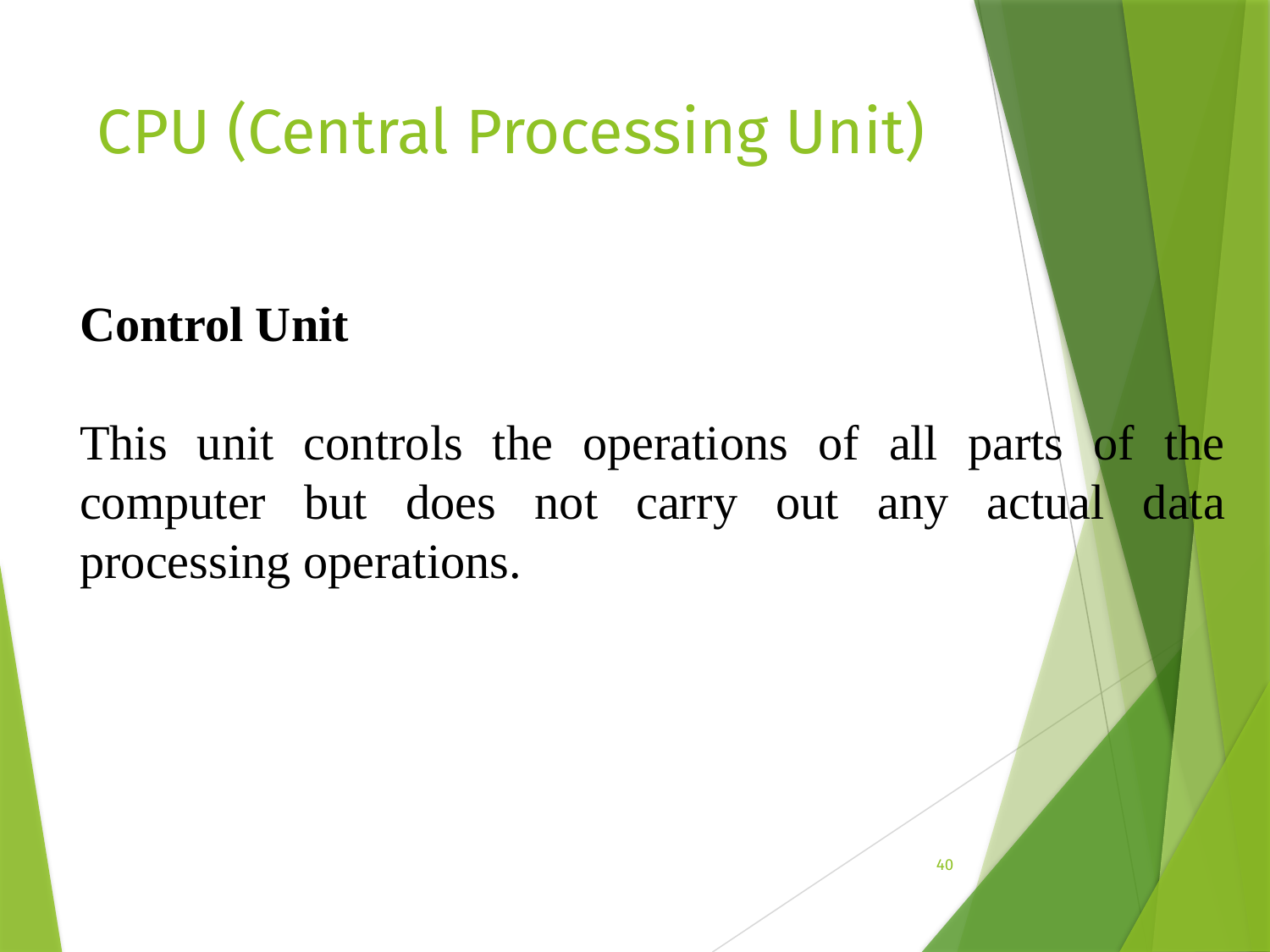

# CPU (Central Processing Unit)
Control Unit

This unit controls the operations of all parts of the computer but does not carry out any actual data processing operations.
40